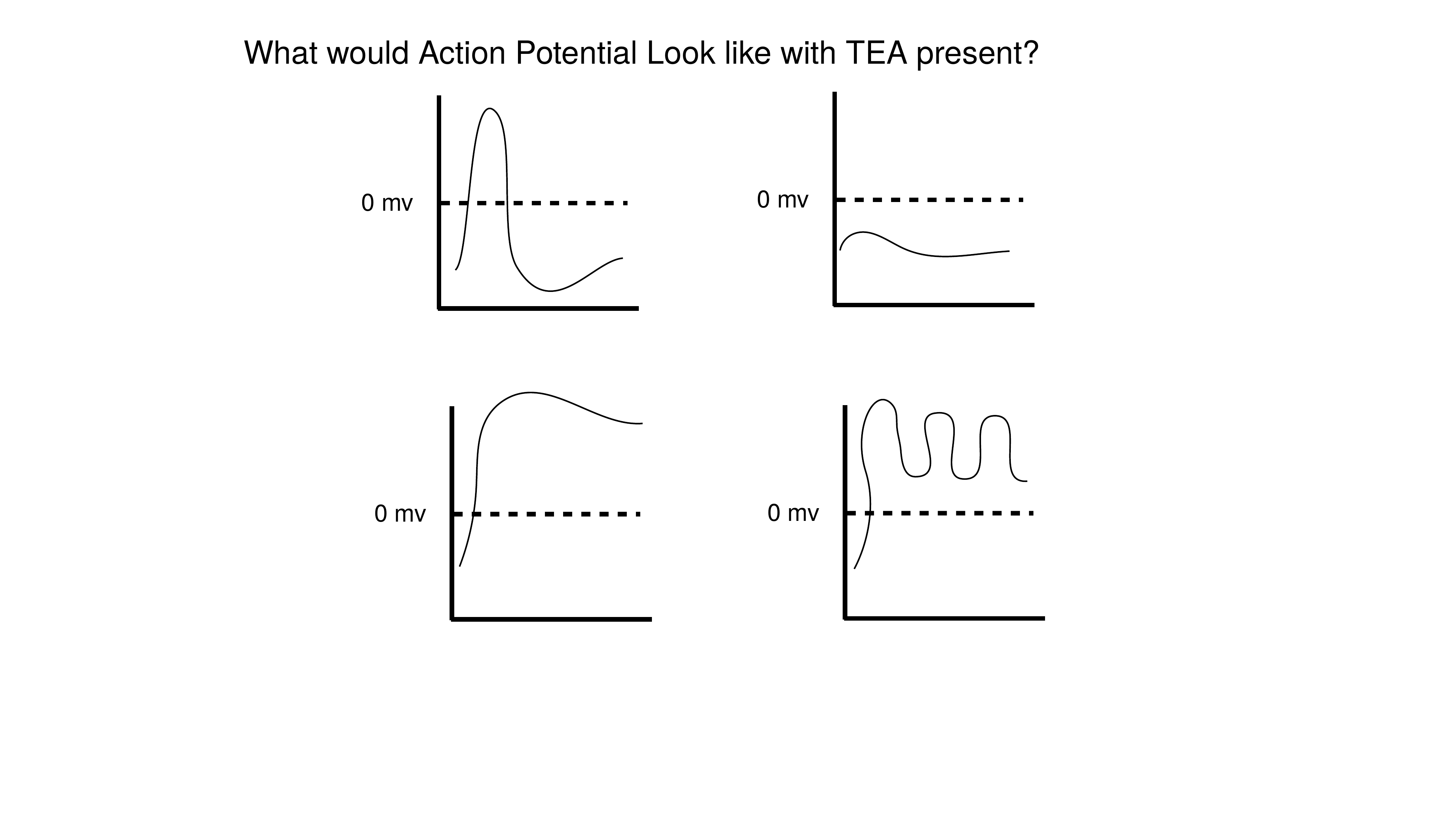

What would Action Potential Look like with TEA present?

0 mv

0 mv

0 mv

0 mv